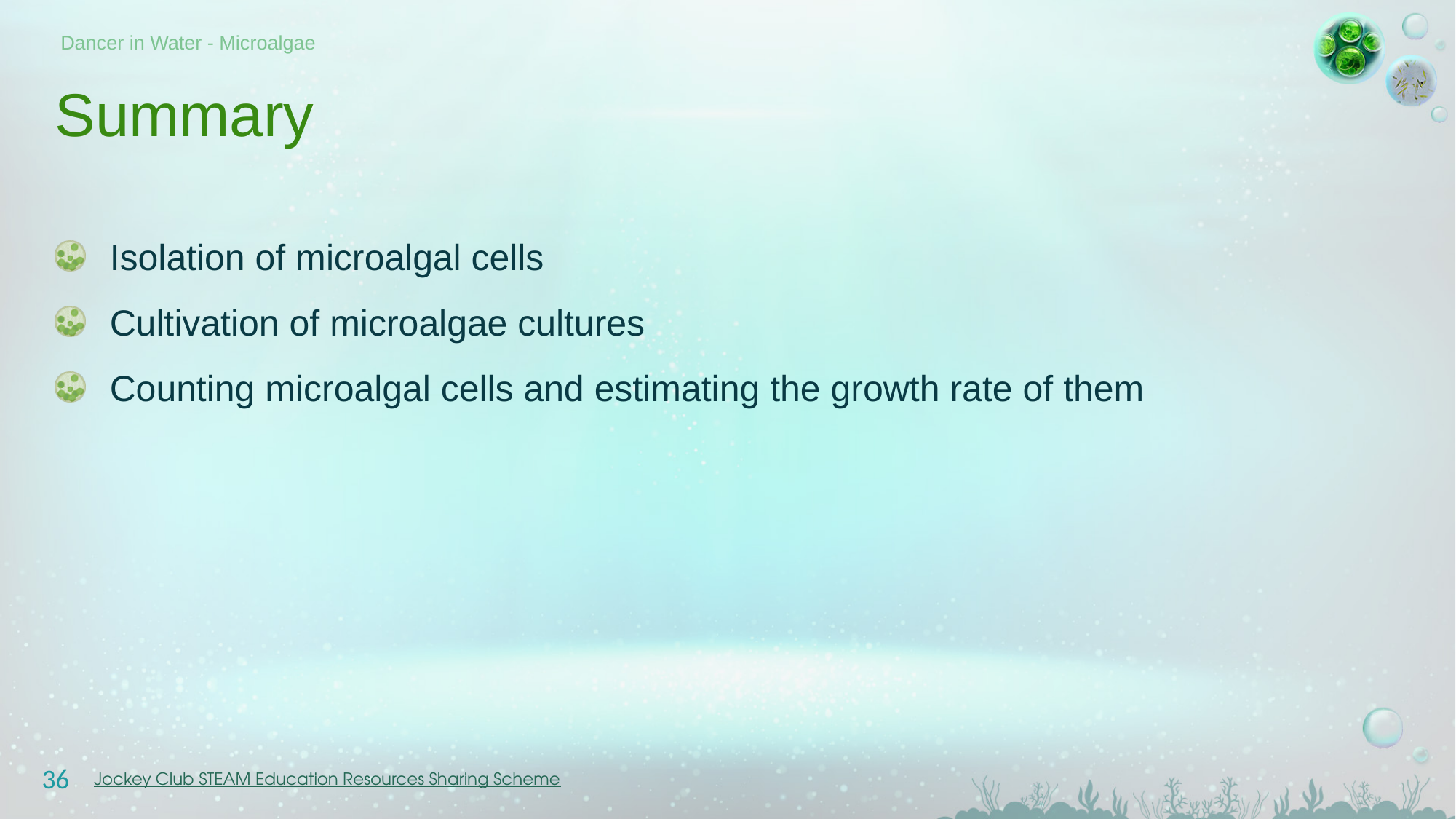

# Summary
Isolation of microalgal cells
Cultivation of microalgae cultures
Counting microalgal cells and estimating the growth rate of them
36